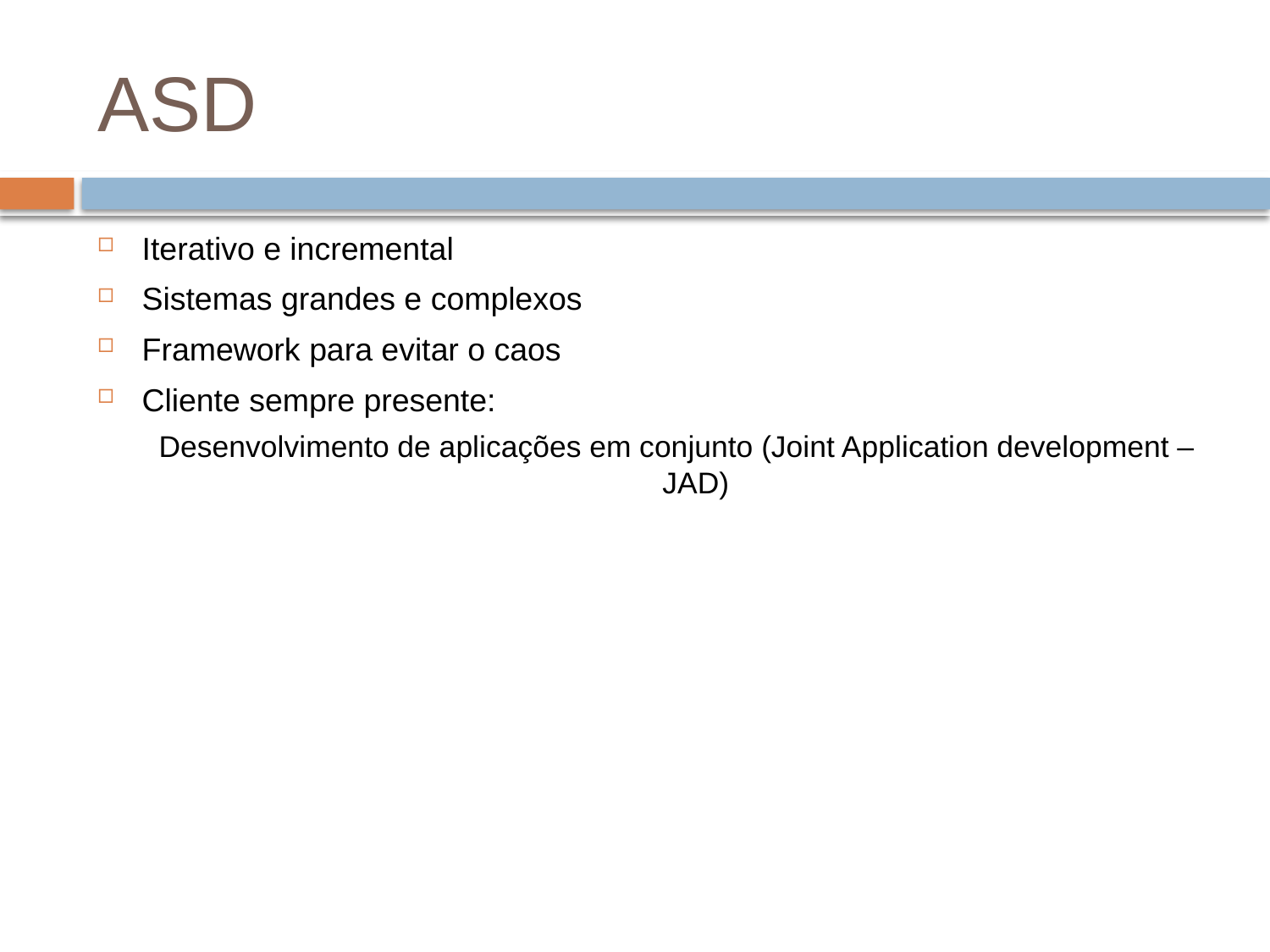

# ASD
Iterativo e incremental
Sistemas grandes e complexos
Framework para evitar o caos
Cliente sempre presente:
Desenvolvimento de aplicações em conjunto (Joint Application development – JAD)